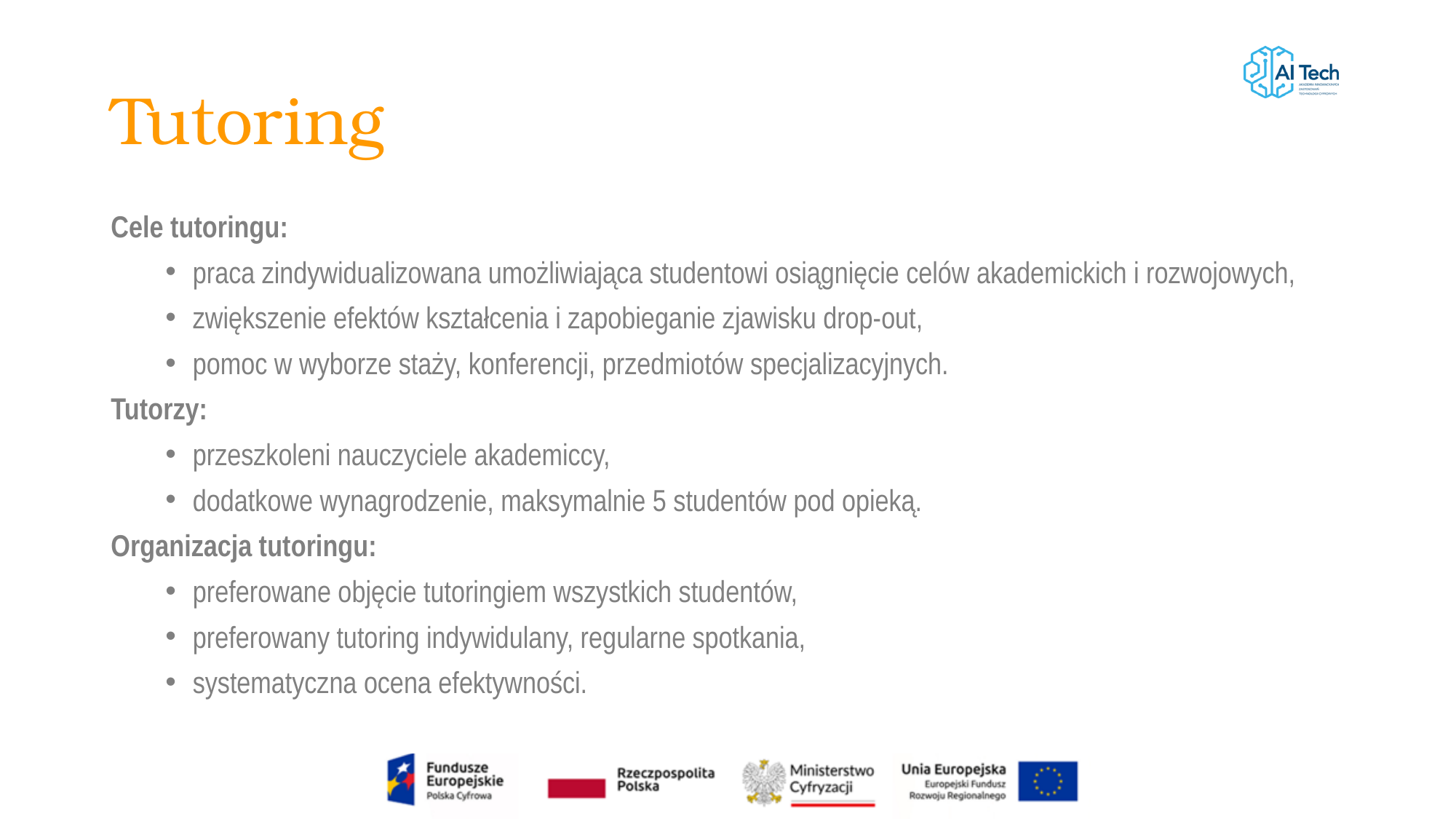

# Tutoring
Cele tutoringu:
praca zindywidualizowana umożliwiająca studentowi osiągnięcie celów akademickich i rozwojowych,
zwiększenie efektów kształcenia i zapobieganie zjawisku drop-out,
pomoc w wyborze staży, konferencji, przedmiotów specjalizacyjnych.
Tutorzy:
przeszkoleni nauczyciele akademiccy,
dodatkowe wynagrodzenie, maksymalnie 5 studentów pod opieką.
Organizacja tutoringu:
preferowane objęcie tutoringiem wszystkich studentów,
preferowany tutoring indywidulany, regularne spotkania,
systematyczna ocena efektywności.